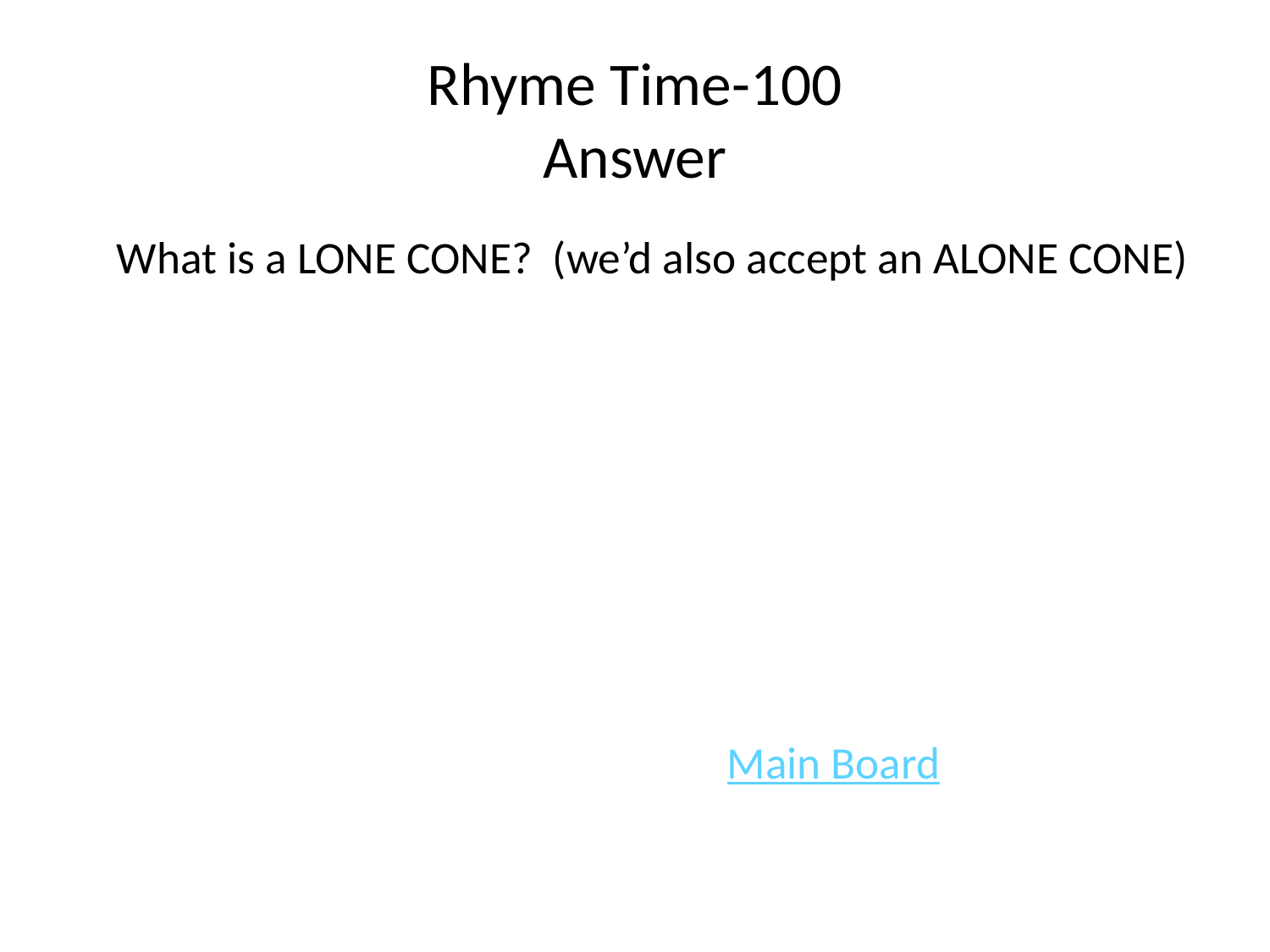

# Rhyme Time-100 Answer
    What is a LONE CONE?  (we’d also accept an ALONE CONE)

							Main Board